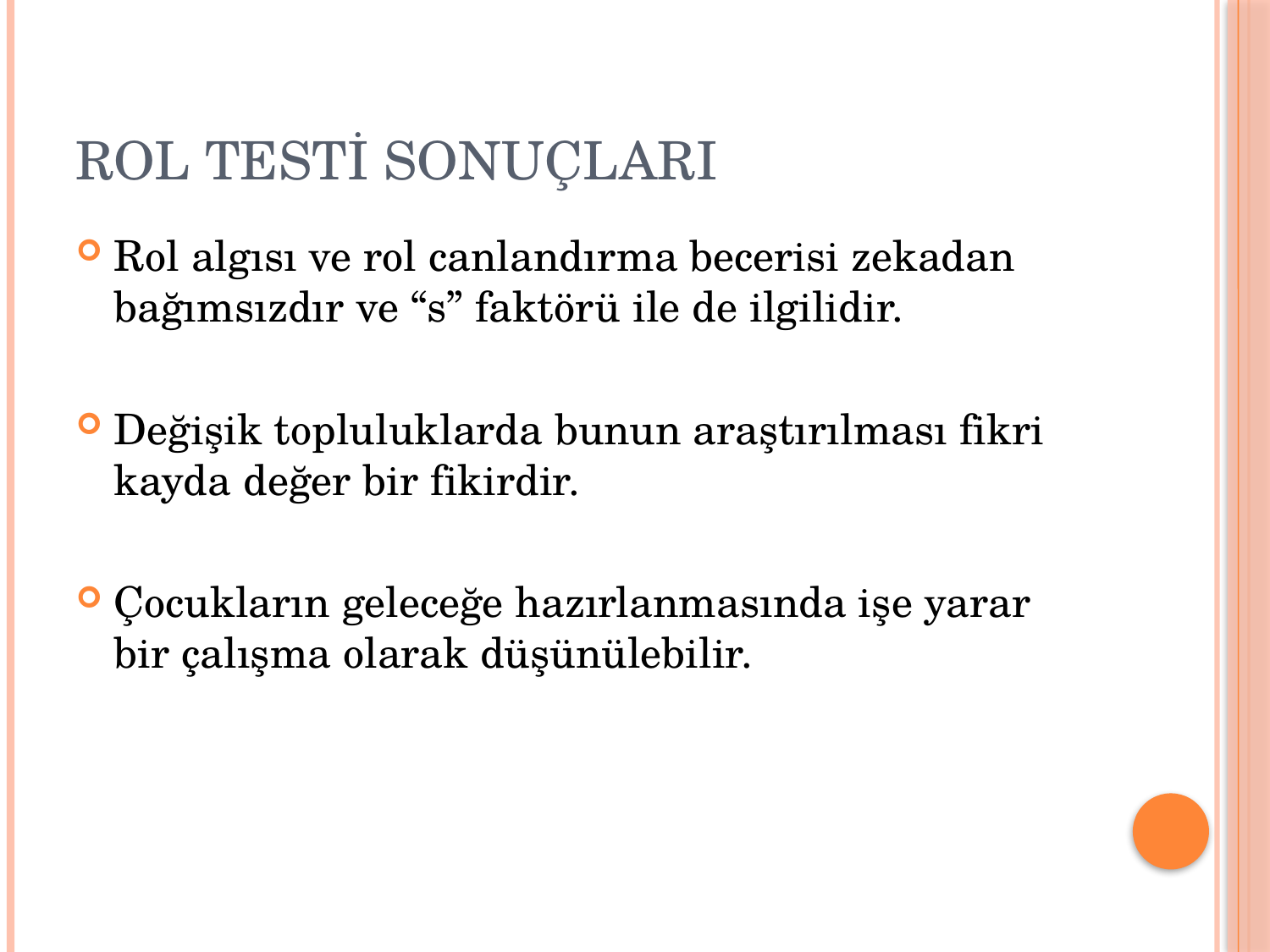

# Rol testi sonuçları
Rol algısı ve rol canlandırma becerisi zekadan bağımsızdır ve “s” faktörü ile de ilgilidir.

Değişik topluluklarda bunun araştırılması fikri kayda değer bir fikirdir.

Çocukların geleceğe hazırlanmasında işe yarar bir çalışma olarak düşünülebilir.